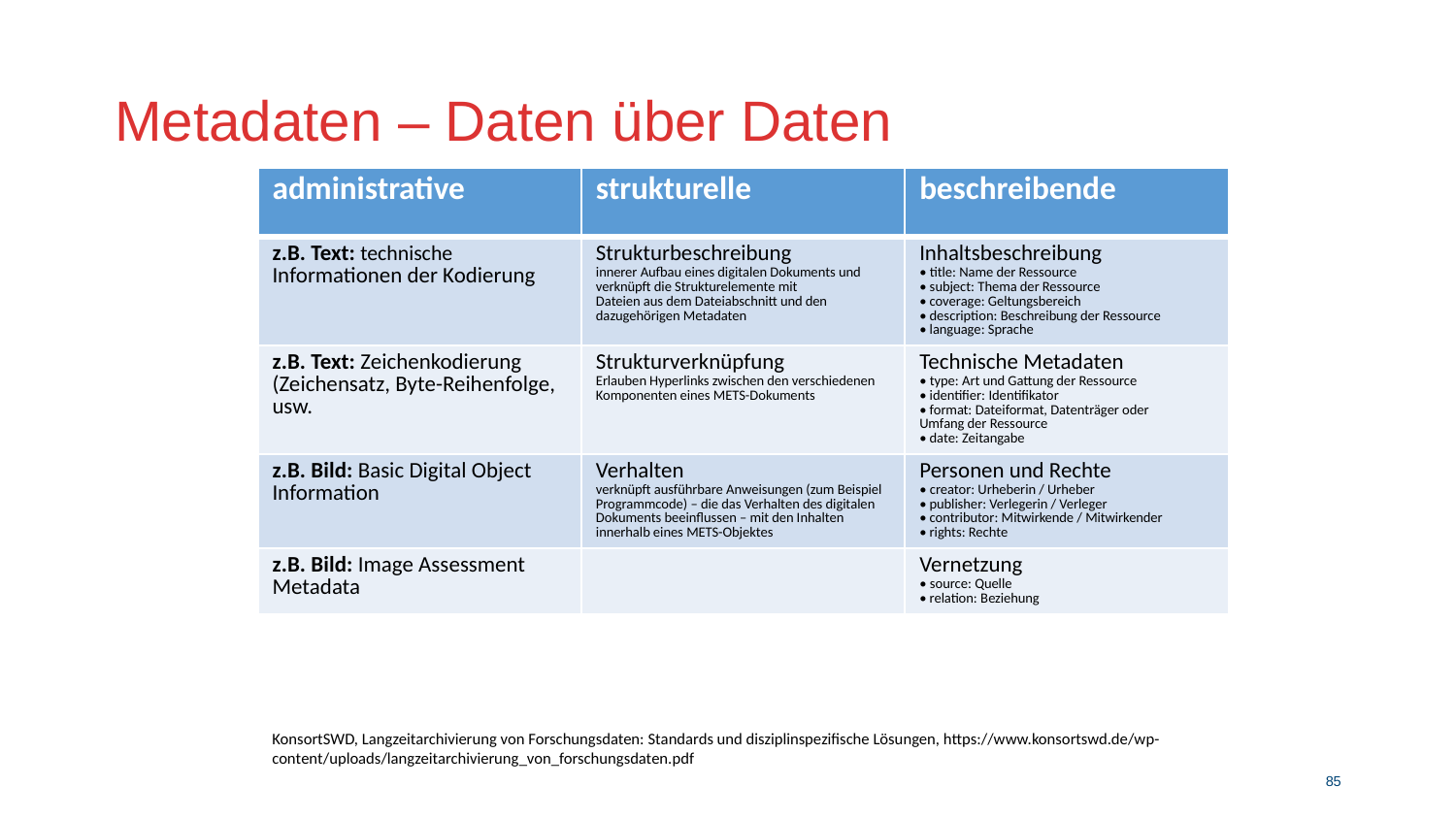

# Metadaten – Daten über Daten
| administrative | strukturelle | beschreibende |
| --- | --- | --- |
| z.B. Text: technische Informationen der Kodierung | Strukturbeschreibung innerer Aufbau eines digitalen Dokuments und verknüpft die Strukturelemente mit Dateien aus dem Dateiabschnitt und den dazugehörigen Metadaten | Inhaltsbeschreibung • title: Name der Ressource • subject: Thema der Ressource • coverage: Geltungsbereich • description: Beschreibung der Ressource • language: Sprache |
| z.B. Text: Zeichenkodierung (Zeichensatz, Byte-Reihenfolge, usw. | Strukturverknüpfung Erlauben Hyperlinks zwischen den verschiedenen Komponenten eines METS-Dokuments | Technische Metadaten • type: Art und Gattung der Ressource • identifier: Identifikator • format: Dateiformat, Datenträger oder Umfang der Ressource • date: Zeitangabe |
| z.B. Bild: Basic Digital Object Information | Verhalten verknüpft ausführbare Anweisungen (zum Beispiel Programmcode) – die das Verhalten des digitalen Dokuments beeinflussen – mit den Inhalten innerhalb eines METS-Objektes | Personen und Rechte • creator: Urheberin / Urheber • publisher: Verlegerin / Verleger • contributor: Mitwirkende / Mitwirkender • rights: Rechte |
| z.B. Bild: Image Assessment Metadata |  | Vernetzung • source: Quelle • relation: Beziehung |
KonsortSWD, Langzeitarchivierung von Forschungsdaten: Standards und disziplinspezifische Lösungen, https://www.konsortswd.de/wp-content/uploads/langzeitarchivierung_von_forschungsdaten.pdf
85